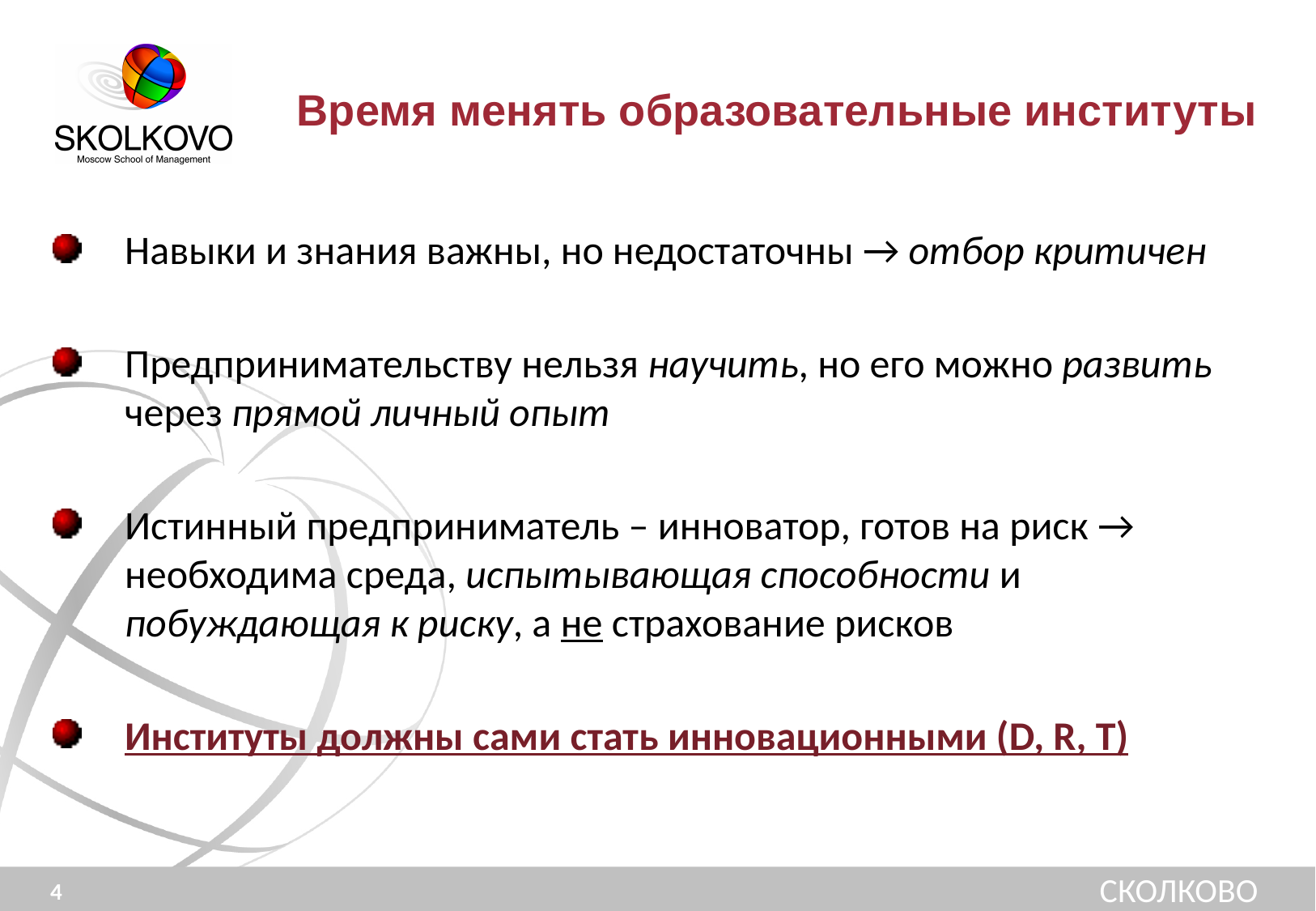

Время менять образовательные институты
Навыки и знания важны, но недостаточны → отбор критичен

Предпринимательству нельзя научить, но его можно развить через прямой личный опыт

Истинный предприниматель – инноватор, готов на риск → необходима среда, испытывающая способности и побуждающая к риску, а не страхование рисков

Институты должны сами стать инновационными (D, R, T)
4